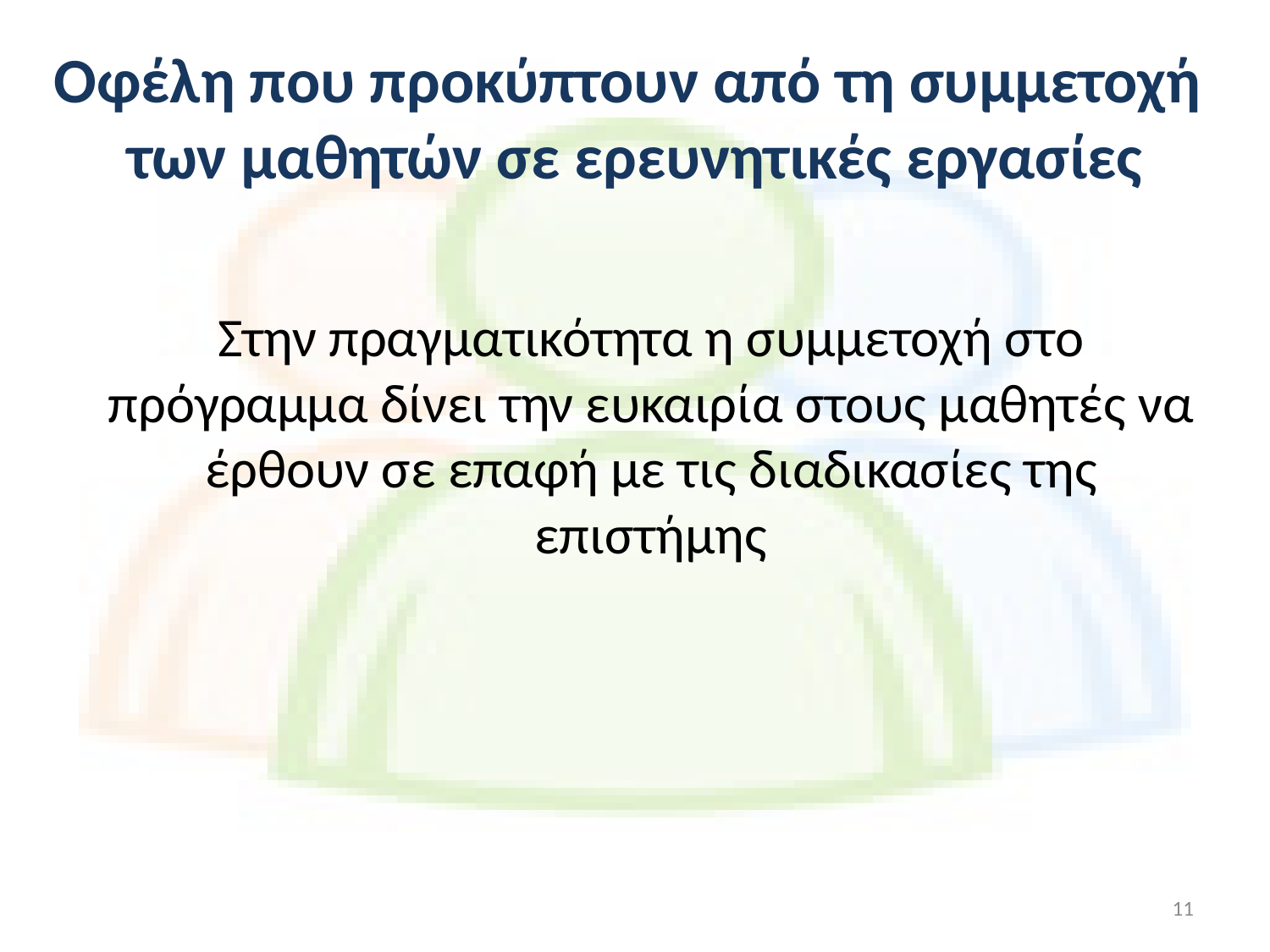

# Οφέλη που προκύπτουν από τη συμμετοχή των μαθητών σε ερευνητικές εργασίες
Στην πραγματικότητα η συμμετοχή στο πρόγραμμα δίνει την ευκαιρία στους μαθητές να έρθουν σε επαφή με τις διαδικασίες της επιστήμης
11